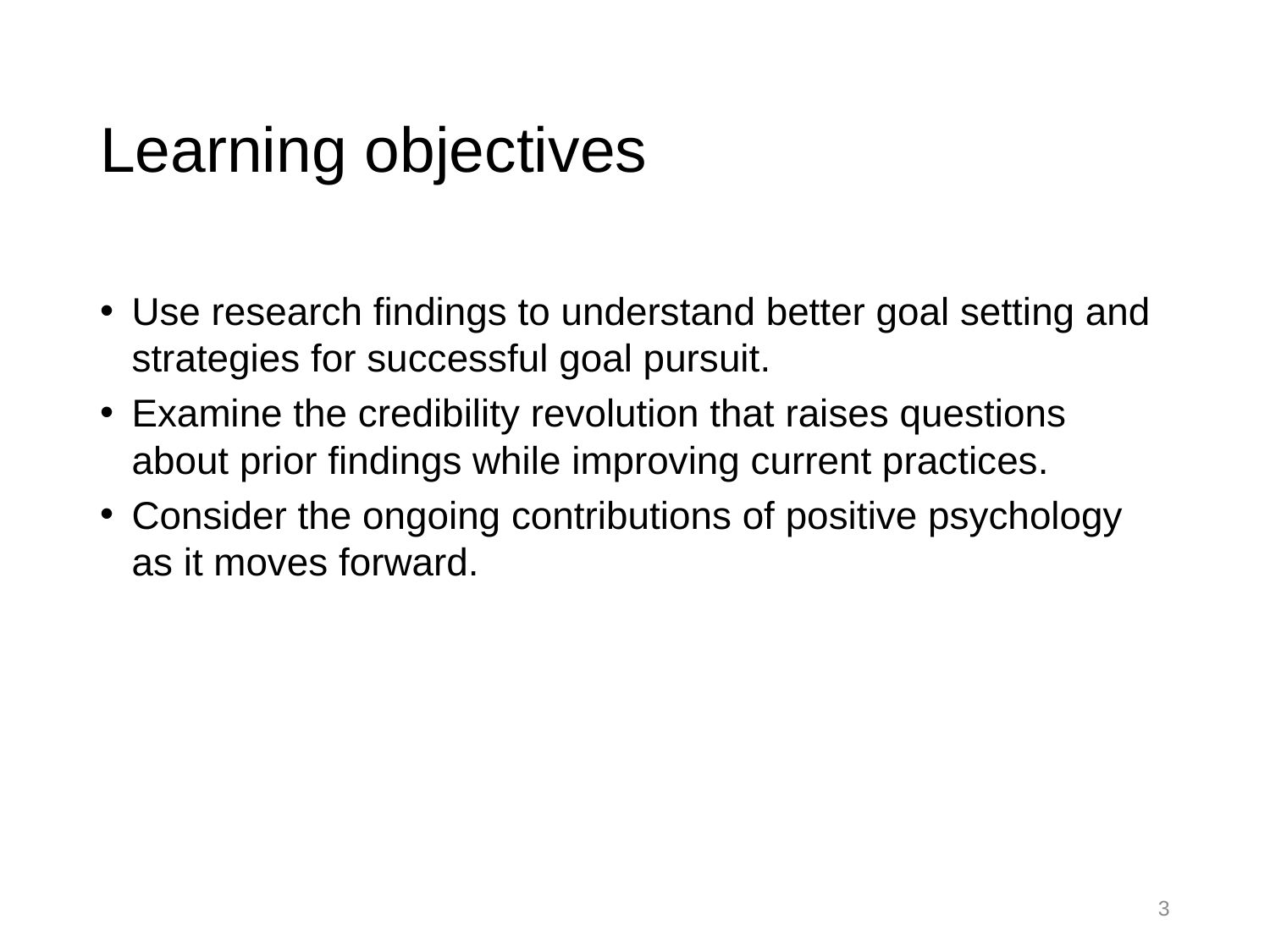

# Learning objectives
Use research findings to understand better goal setting and strategies for successful goal pursuit.
Examine the credibility revolution that raises questions about prior findings while improving current practices.
Consider the ongoing contributions of positive psychology as it moves forward.
3